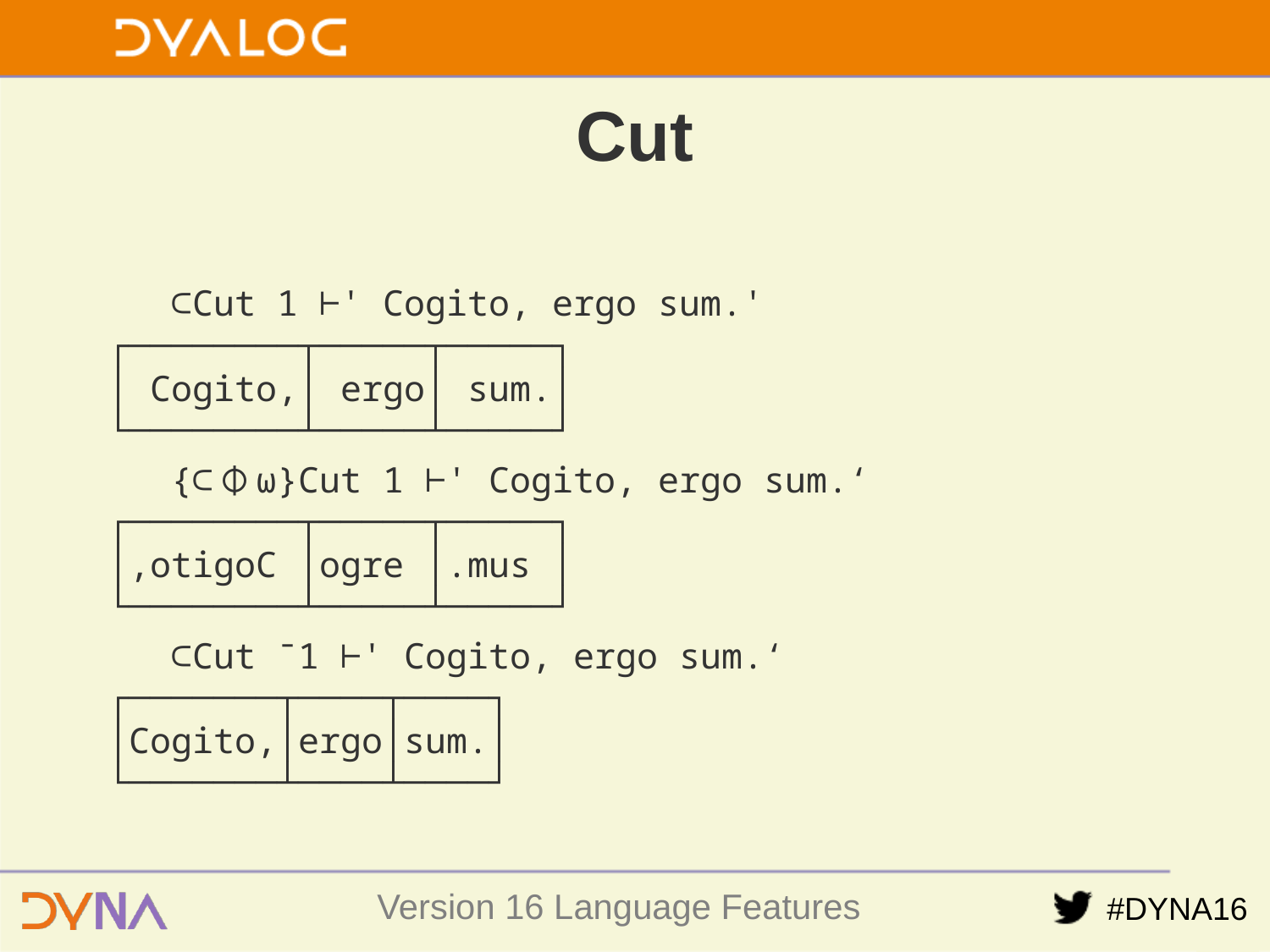

# Cut
   ⊂Cut 1 ⊢' Cogito, ergo sum.'    
┌────────┬─────┬─────┐
│ Cogito,│ ergo│ sum.│
└────────┴─────┴─────┘
   {⊂⌽⍵}Cut 1 ⊢' Cogito, ergo sum.‘
┌────────┬─────┬─────┐
│,otigoC │ogre │.mus │
└────────┴─────┴─────┘
   ⊂Cut ¯1 ⊢' Cogito, ergo sum.‘
┌───────┬────┬────┐
│Cogito,│ergo│sum.│
└───────┴────┴────┘
Version 16 Language Features